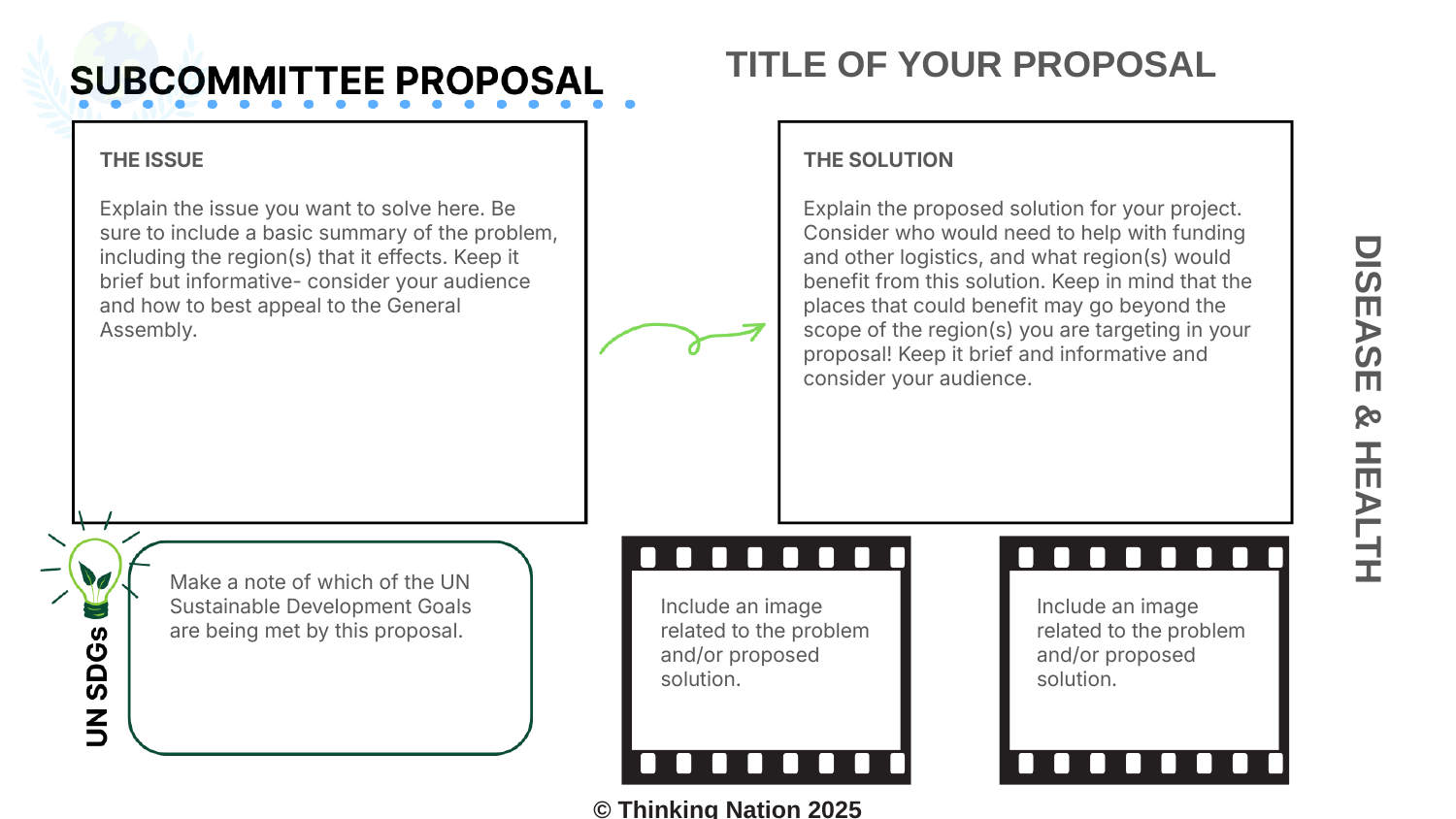

TITLE OF YOUR PROPOSAL
THE ISSUE

Explain the issue you want to solve here. Be sure to include a basic summary of the problem, including the region(s) that it effects. Keep it brief but informative- consider your audience and how to best appeal to the General Assembly.
THE SOLUTION

Explain the proposed solution for your project. Consider who would need to help with funding and other logistics, and what region(s) would benefit from this solution. Keep in mind that the places that could benefit may go beyond the scope of the region(s) you are targeting in your proposal! Keep it brief and informative and consider your audience.
DISEASE & HEALTH
Make a note of which of the UN Sustainable Development Goals are being met by this proposal.

Include an image related to the problem and/or proposed solution.

Include an image related to the problem and/or proposed solution.

© Thinking Nation 2025